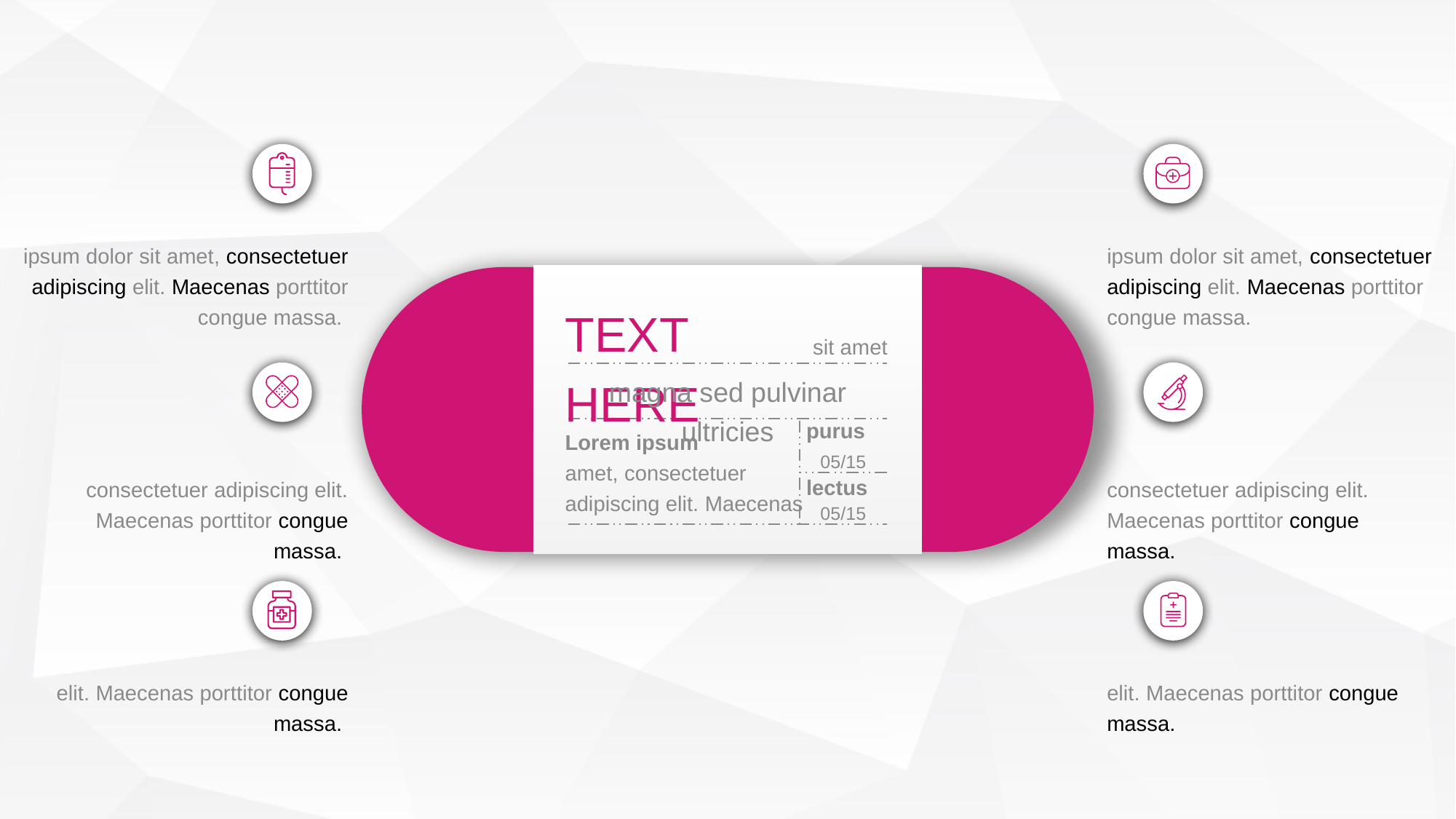

ipsum dolor sit amet, consectetuer adipiscing elit. Maecenas porttitor congue massa.
ipsum dolor sit amet, consectetuer adipiscing elit. Maecenas porttitor congue massa.

TEXT HERE
sit amet

magna sed pulvinar ultricies
purus
Lorem ipsum
amet, consectetuer adipiscing elit. Maecenas
05/15
lectus
consectetuer adipiscing elit. Maecenas porttitor congue massa.
consectetuer adipiscing elit. Maecenas porttitor congue massa.
05/15

elit. Maecenas porttitor congue massa.
elit. Maecenas porttitor congue massa.